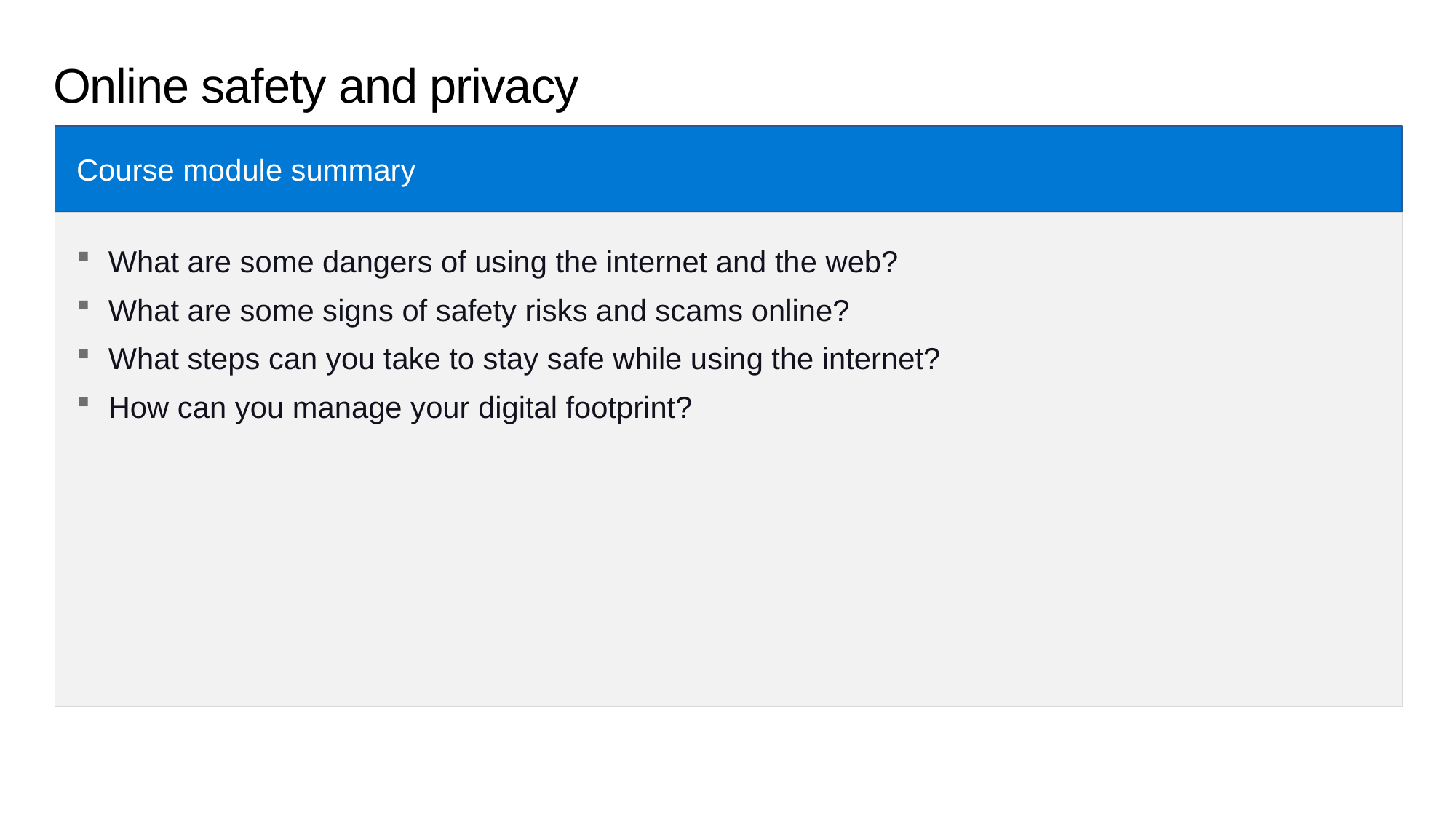

Online safety and privacy

Course module summary
What are some dangers of using the internet and the web?
What are some signs of safety risks and scams online?
What steps can you take to stay safe while using the internet?
How can you manage your digital footprint?